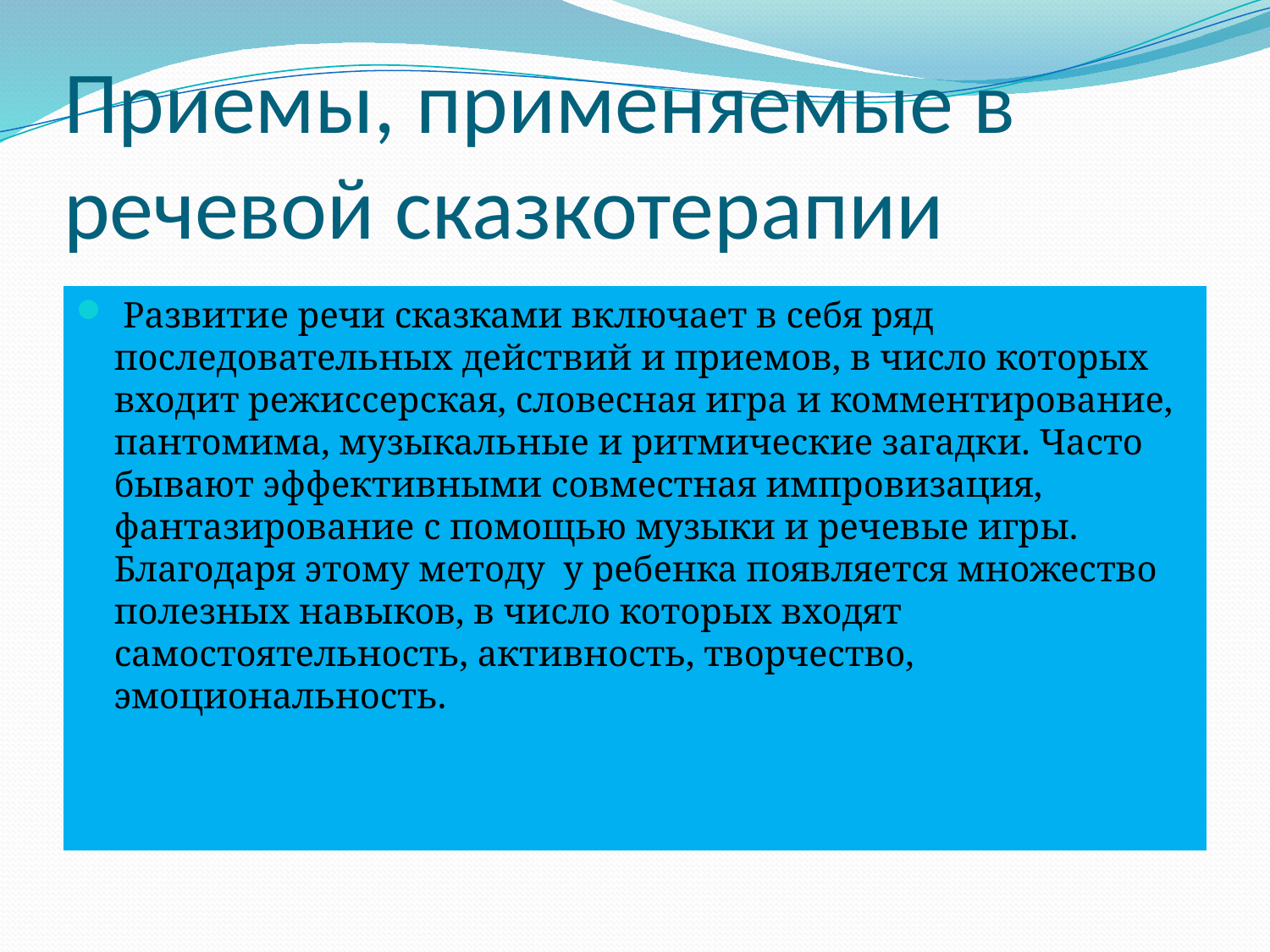

# Приемы, применяемые в речевой сказкотерапии
 Развитие речи сказками включает в себя ряд последовательных действий и приемов, в число которых входит режиссерская, словесная игра и комментирование, пантомима, музыкальные и ритмические загадки. Часто бывают эффективными совместная импровизация, фантазирование с помощью музыки и речевые игры. Благодаря этому методу  у ребенка появляется множество полезных навыков, в число которых входят самостоятельность, активность, творчество, эмоциональность.